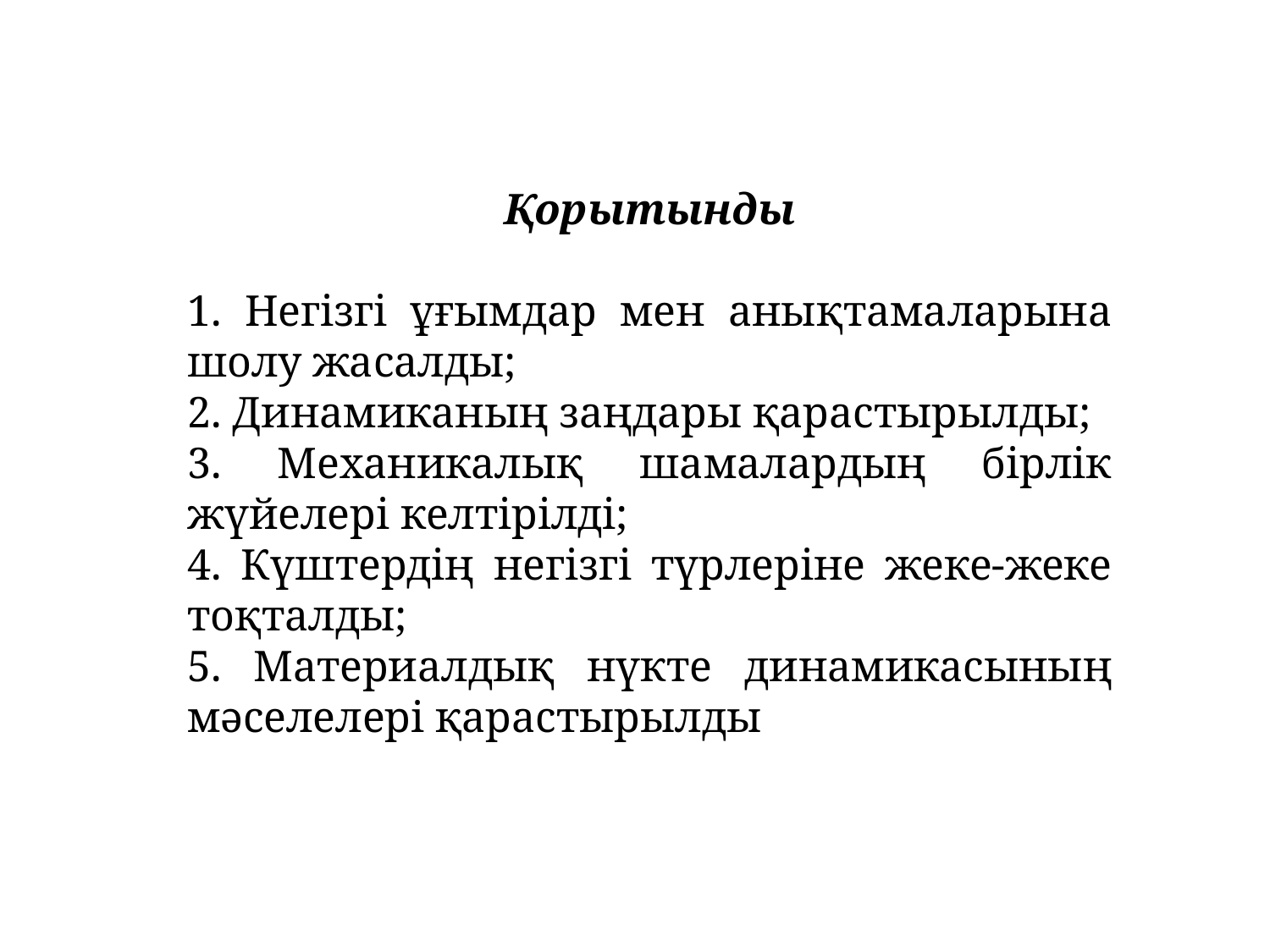

Қорытынды

1. Негізгі ұғымдар мен анықтамаларына шолу жасалды;
2. Динамиканың заңдары қарастырылды;
3. Механикалық шамалардың бірлік жүйелері келтірілді;
4. Күштердің негізгі түрлеріне жеке-жеке тоқталды;
5. Материалдық нүкте динамикасының мәселелері қарастырылды